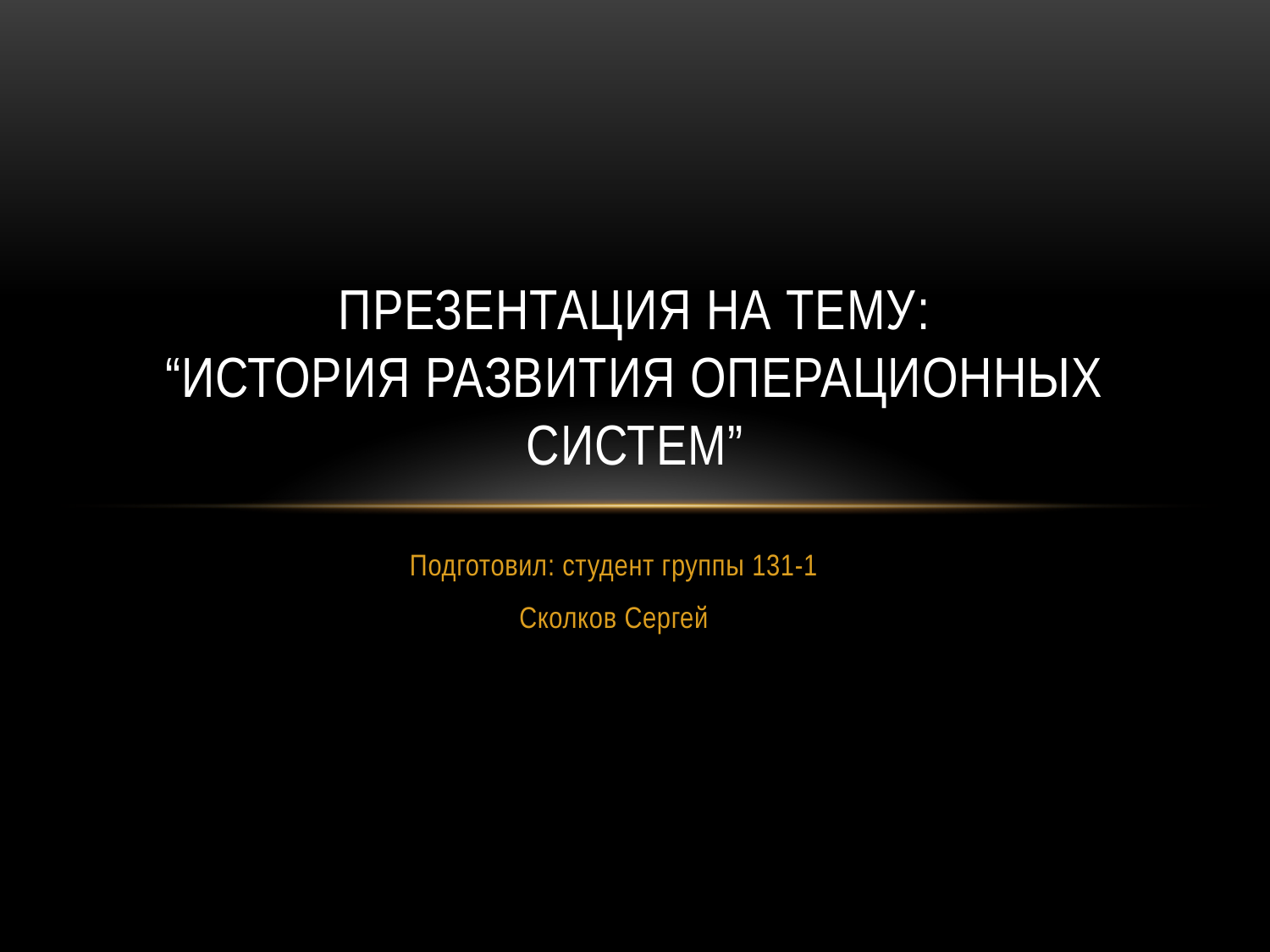

# Презентация на тему: “История развития операционных систем”
Подготовил: студент группы 131-1
Сколков Сергей